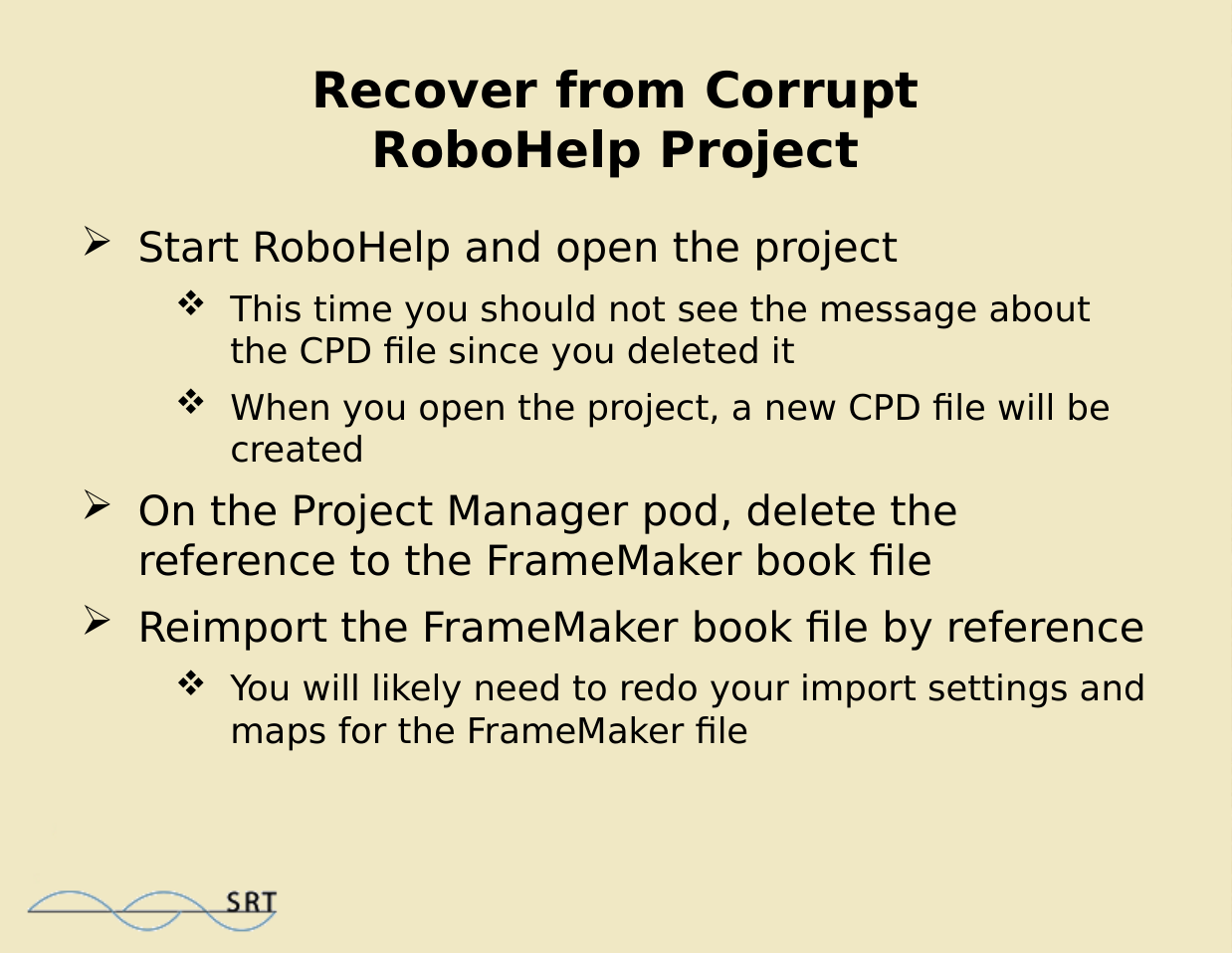

# Recover from Corrupt RoboHelp Project
Start RoboHelp and open the project
This time you should not see the message about the CPD file since you deleted it
When you open the project, a new CPD file will be created
On the Project Manager pod, delete the reference to the FrameMaker book file
Reimport the FrameMaker book file by reference
You will likely need to redo your import settings and maps for the FrameMaker file